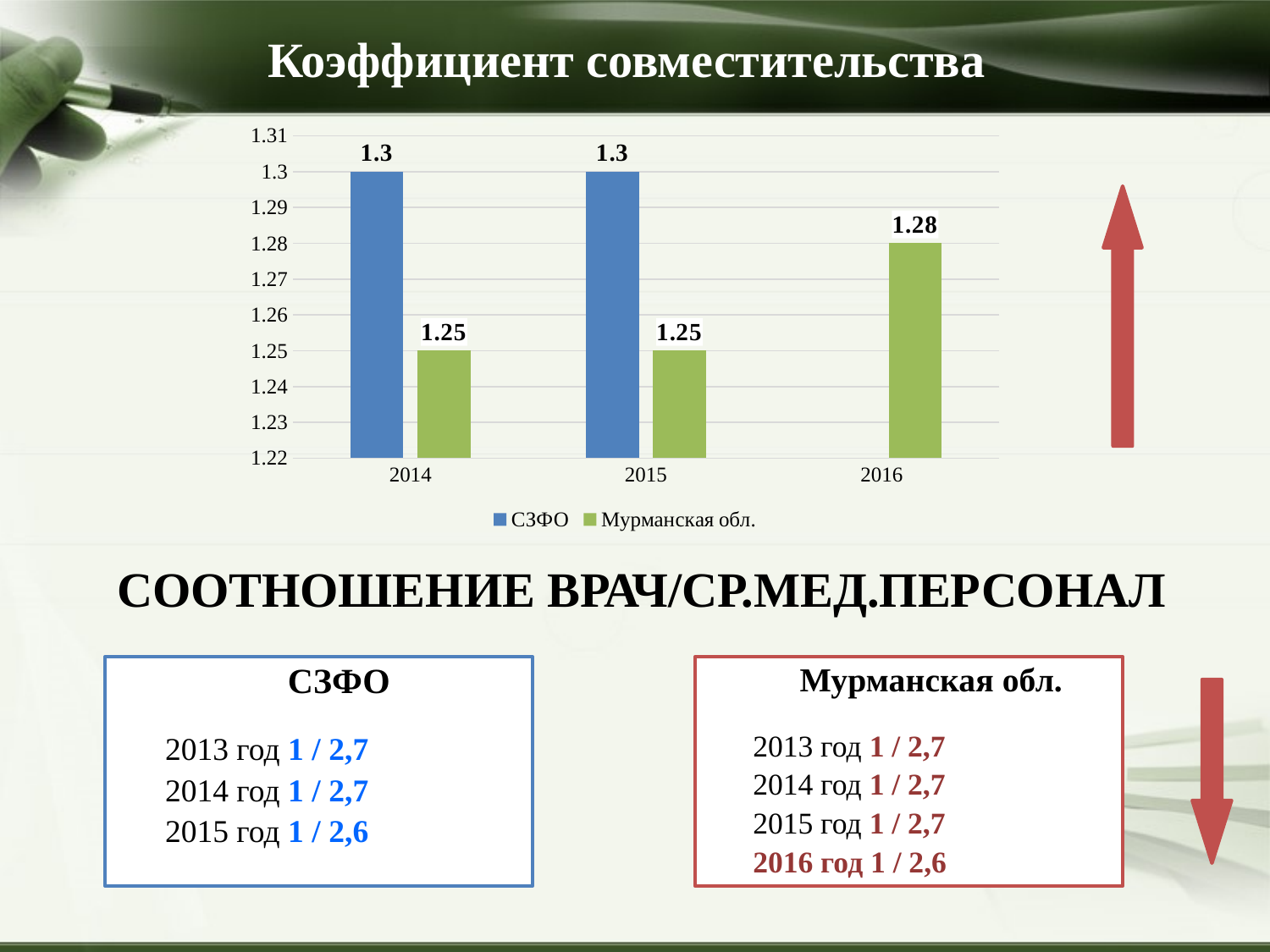

Коэффициент совместительства

### Chart

| Category | СЗФО | Мурманская обл. |
|---|---|---|
| 2014 | 1.3 | 1.25 |
| 2015 | 1.3 | 1.25 |
| 2016 | None | 1.28 |
Соотношение врач/ср.мед.персонал
СЗФО

2013 год 1 / 2,7
2014 год 1 / 2,7
2015 год 1 / 2,6

Мурманская обл.

2013 год 1 / 2,7
2014 год 1 / 2,7
2015 год 1 / 2,7
2016 год 1 / 2,6